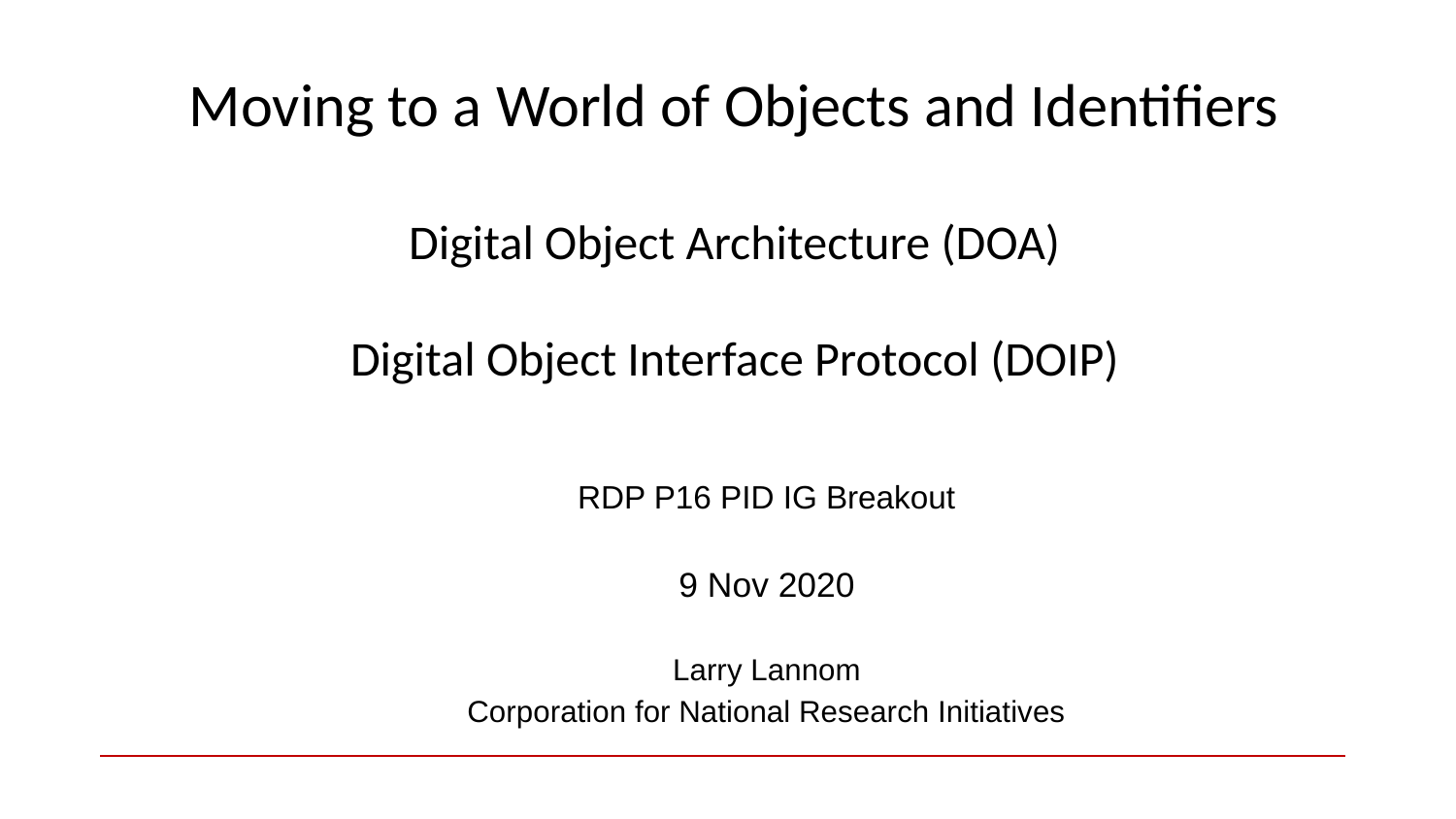

Moving to a World of Objects and Identifiers

Digital Object Architecture (DOA)
Digital Object Interface Protocol (DOIP)
#
RDP P16 PID IG Breakout

9 Nov 2020

Larry Lannom
Corporation for National Research Initiatives